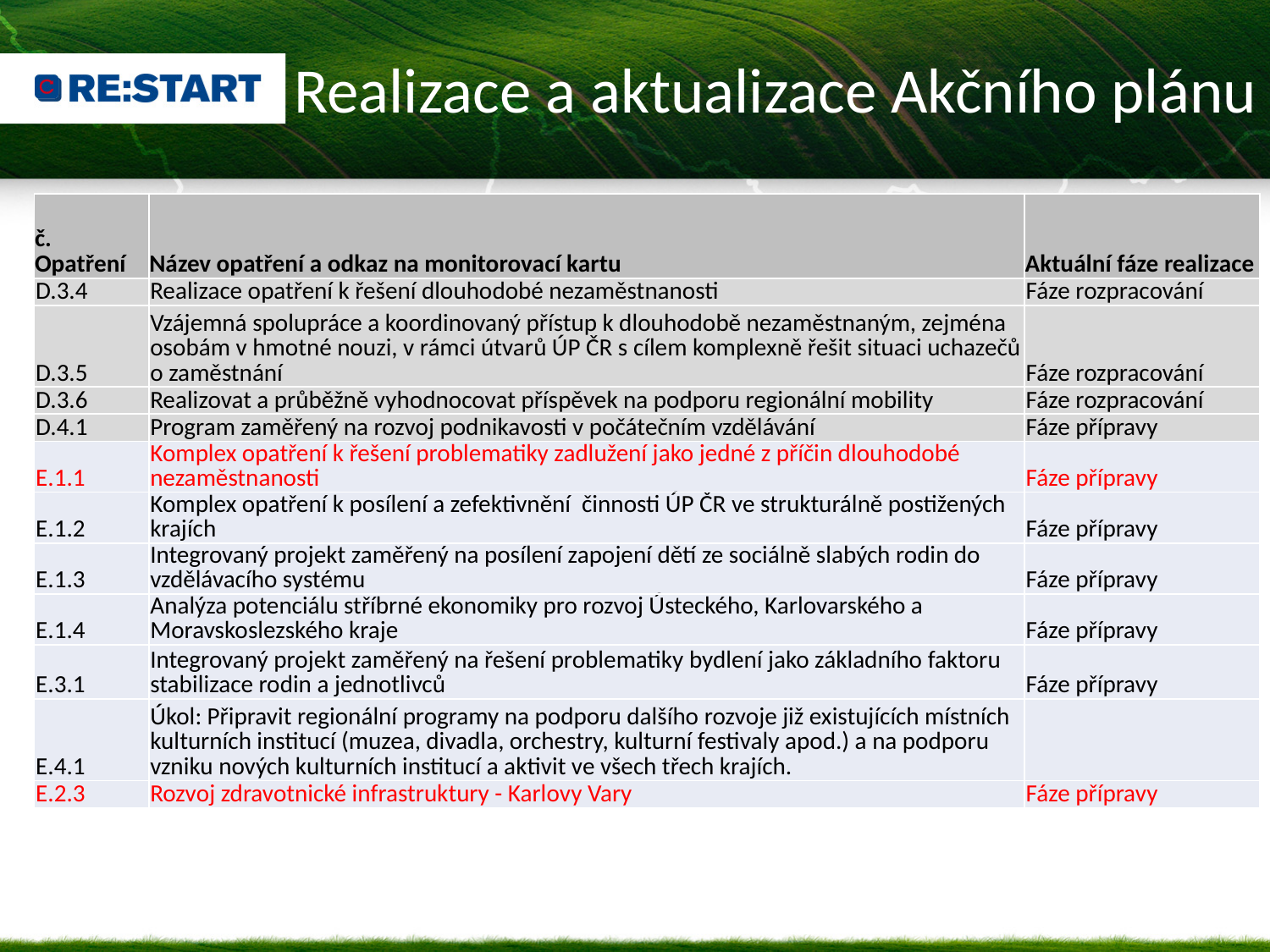

Realizace a aktualizace Akčního plánu
| č. Opatření | Název opatření a odkaz na monitorovací kartu | Aktuální fáze realizace |
| --- | --- | --- |

| D.3.4 | Realizace opatření k řešení dlouhodobé nezaměstnanosti | Fáze rozpracování |
| --- | --- | --- |
| D.3.5 | Vzájemná spolupráce a koordinovaný přístup k dlouhodobě nezaměstnaným, zejména osobám v hmotné nouzi, v rámci útvarů ÚP ČR s cílem komplexně řešit situaci uchazečů o zaměstnání | Fáze rozpracování |
| D.3.6 | Realizovat a průběžně vyhodnocovat příspěvek na podporu regionální mobility | Fáze rozpracování |
| D.4.1 | Program zaměřený na rozvoj podnikavosti v počátečním vzdělávání | Fáze přípravy |
| E.1.1 | Komplex opatření k řešení problematiky zadlužení jako jedné z příčin dlouhodobé nezaměstnanosti | Fáze přípravy |
| E.1.2 | Komplex opatření k posílení a zefektivnění činnosti ÚP ČR ve strukturálně postižených krajích | Fáze přípravy |
| E.1.3 | Integrovaný projekt zaměřený na posílení zapojení dětí ze sociálně slabých rodin do vzdělávacího systému | Fáze přípravy |
| E.1.4 | Analýza potenciálu stříbrné ekonomiky pro rozvoj Ústeckého, Karlovarského a Moravskoslezského kraje | Fáze přípravy |
| E.3.1 | Integrovaný projekt zaměřený na řešení problematiky bydlení jako základního faktoru stabilizace rodin a jednotlivců | Fáze přípravy |
| E.4.1 | Úkol: Připravit regionální programy na podporu dalšího rozvoje již existujících místních kulturních institucí (muzea, divadla, orchestry, kulturní festivaly apod.) a na podporu vzniku nových kulturních institucí a aktivit ve všech třech krajích. |  |
| E.2.3 | Rozvoj zdravotnické infrastruktury - Karlovy Vary | Fáze přípravy |